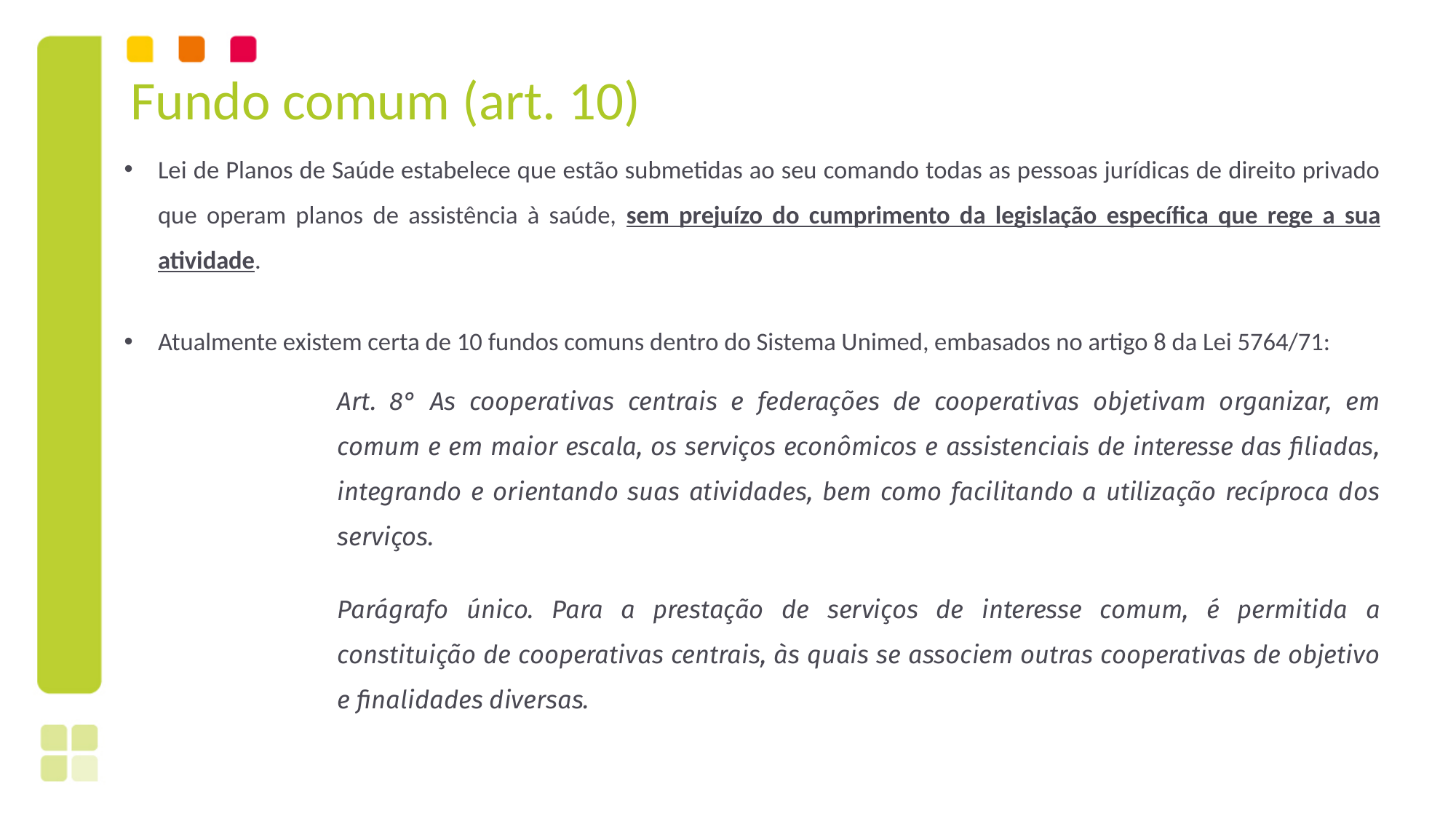

# Fundo comum (art. 10)
Lei de Planos de Saúde estabelece que estão submetidas ao seu comando todas as pessoas jurídicas de direito privado que operam planos de assistência à saúde, sem prejuízo do cumprimento da legislação específica que rege a sua atividade.

Atualmente existem certa de 10 fundos comuns dentro do Sistema Unimed, embasados no artigo 8 da Lei 5764/71:
Art. 8° As cooperativas centrais e federações de cooperativas objetivam organizar, em comum e em maior escala, os serviços econômicos e assistenciais de interesse das filiadas, integrando e orientando suas atividades, bem como facilitando a utilização recíproca dos serviços.
Parágrafo único. Para a prestação de serviços de interesse comum, é permitida a constituição de cooperativas centrais, às quais se associem outras cooperativas de objetivo e finalidades diversas.